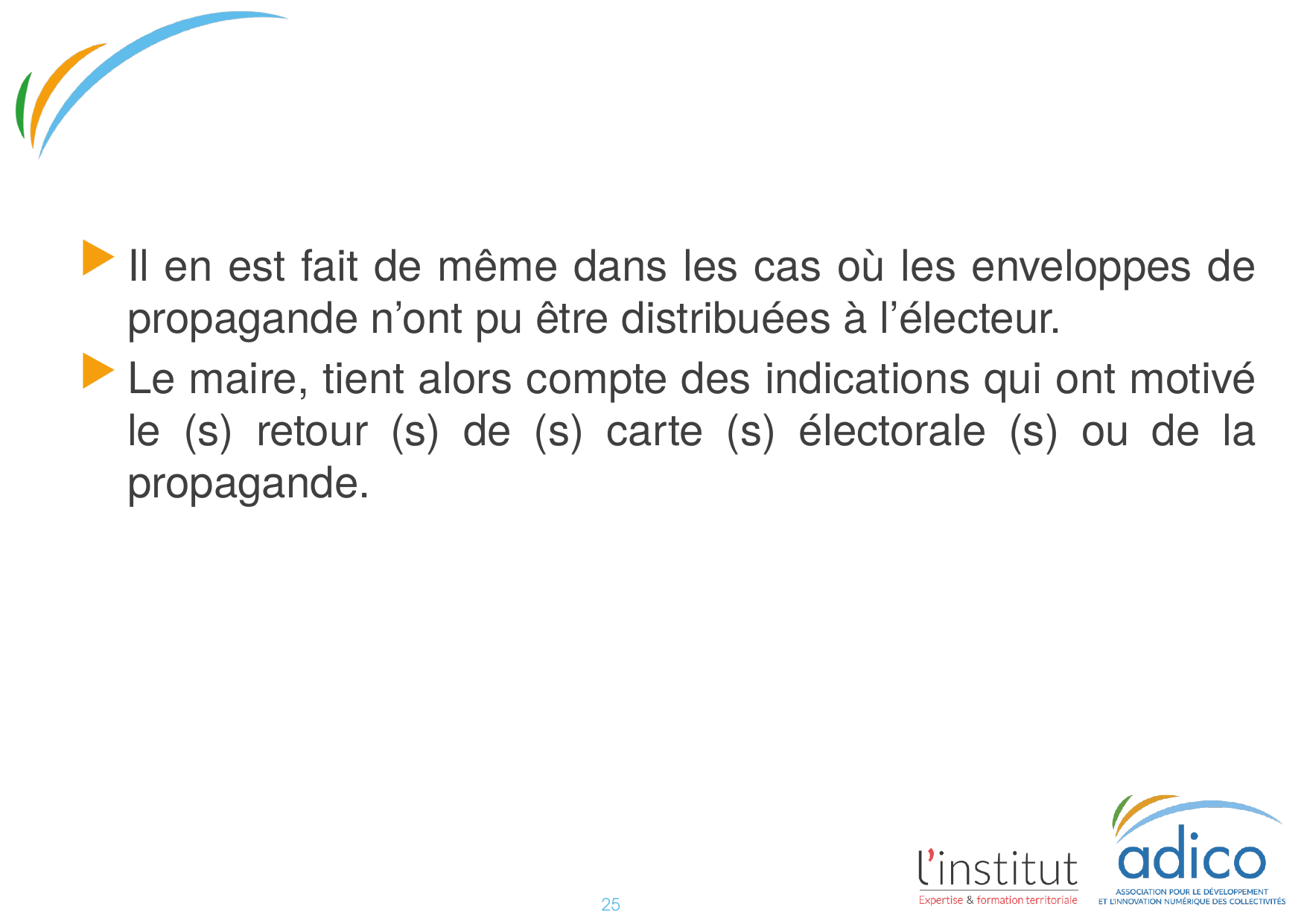

#

Il en est fait de même dans les cas où les enveloppes de propagande n’ont pu être distribuées à l’électeur.
Le maire, tient alors compte des indications qui ont motivé le (s) retour (s) de (s) carte (s) électorale (s) ou de la propagande.